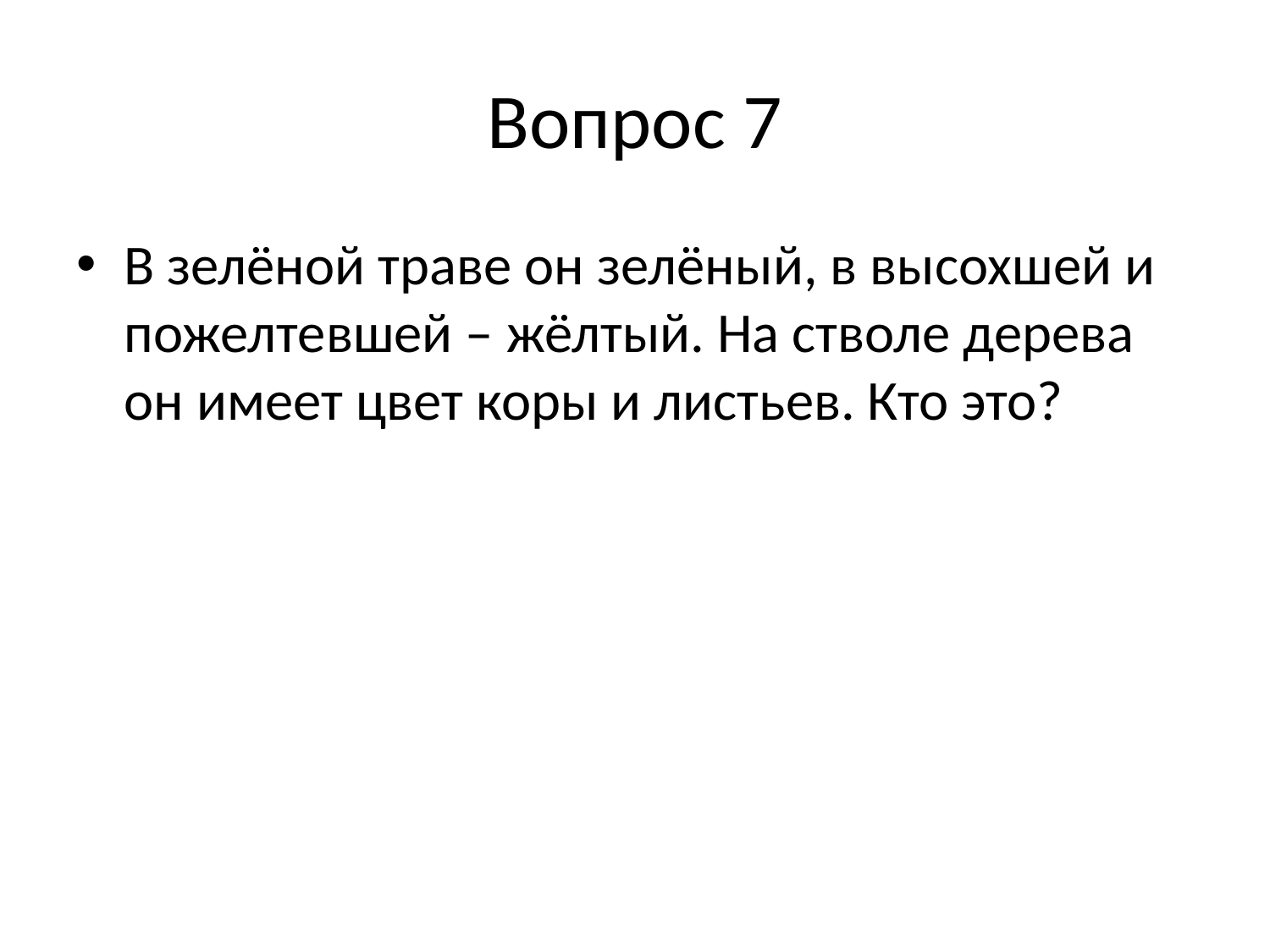

# Вопрос 7
В зелёной траве он зелёный, в высохшей и пожелтевшей – жёлтый. На стволе дерева он имеет цвет коры и листьев. Кто это?